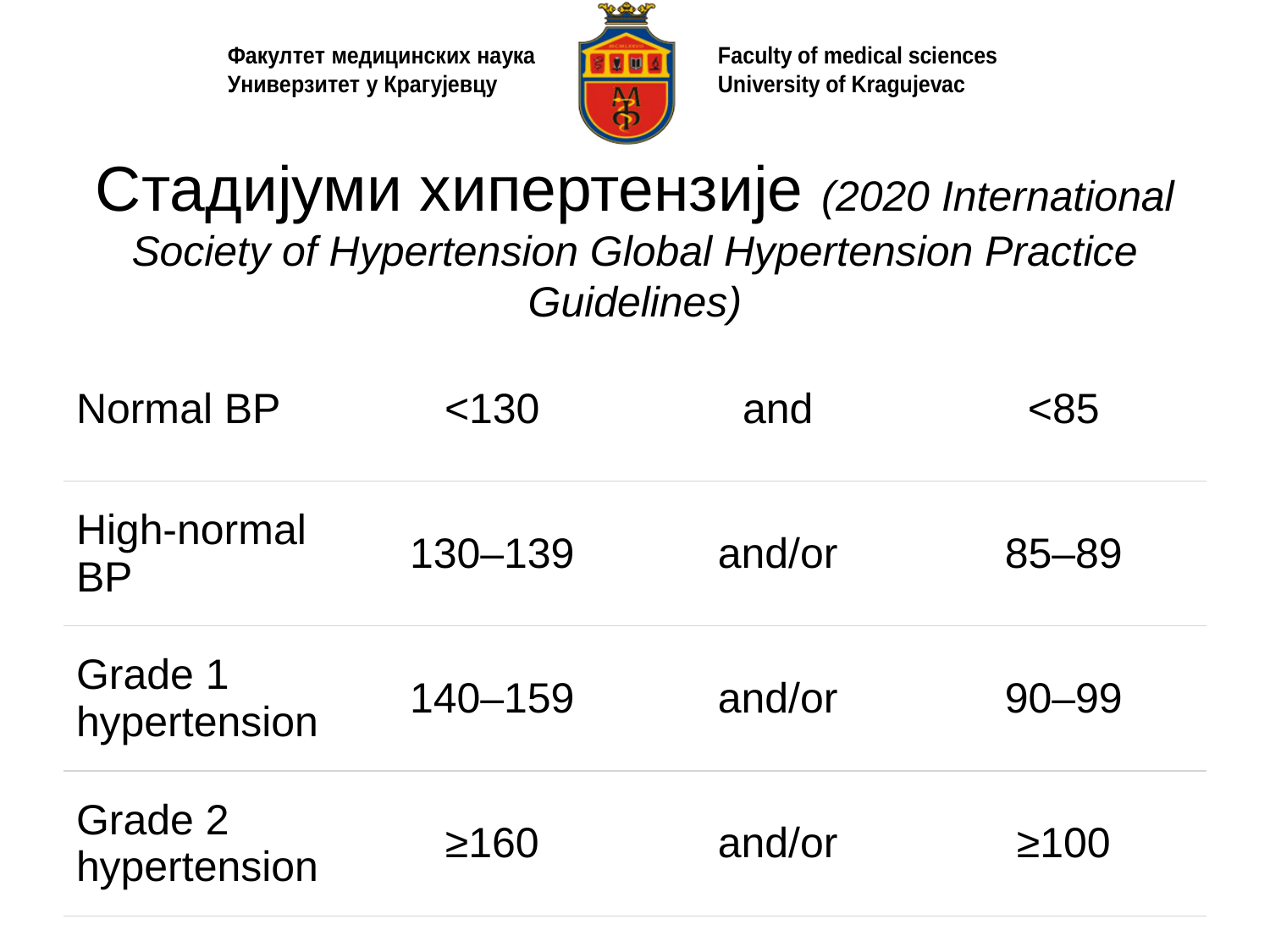

# Стадијуми хипертензије (2020 International Society of Hypertension Global Hypertension Practice Guidelines)
| Normal BP | <130 | and | <85 |
| --- | --- | --- | --- |
| High-normal BP | 130–139 | and/or | 85–89 |
| Grade 1 hypertension | 140–159 | and/or | 90–99 |
| Grade 2 hypertension | ≥160 | and/or | ≥100 |